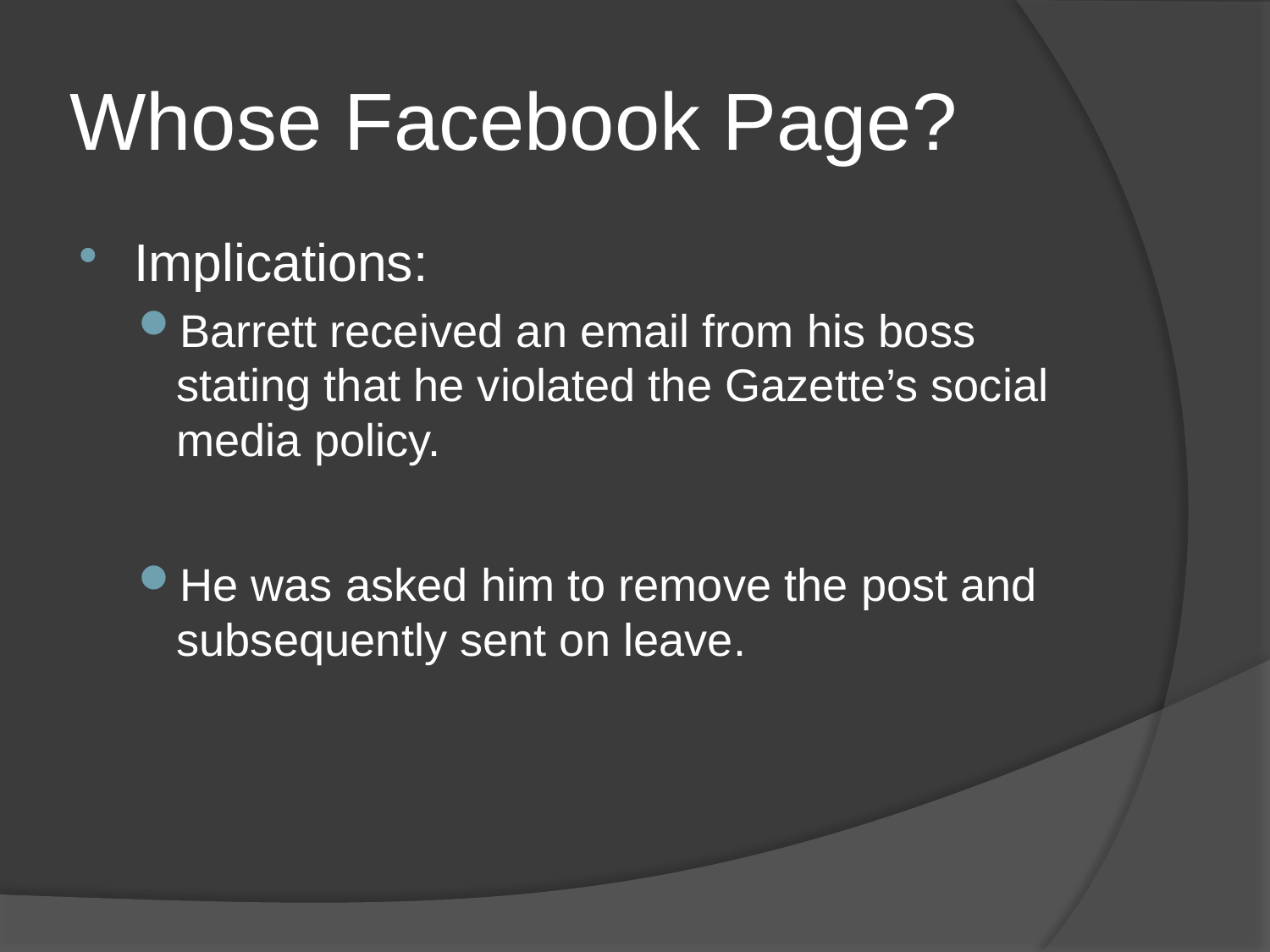

# Whose Facebook Page?
Implications:
Barrett received an email from his boss stating that he violated the Gazette’s social media policy.

He was asked him to remove the post and subsequently sent on leave.